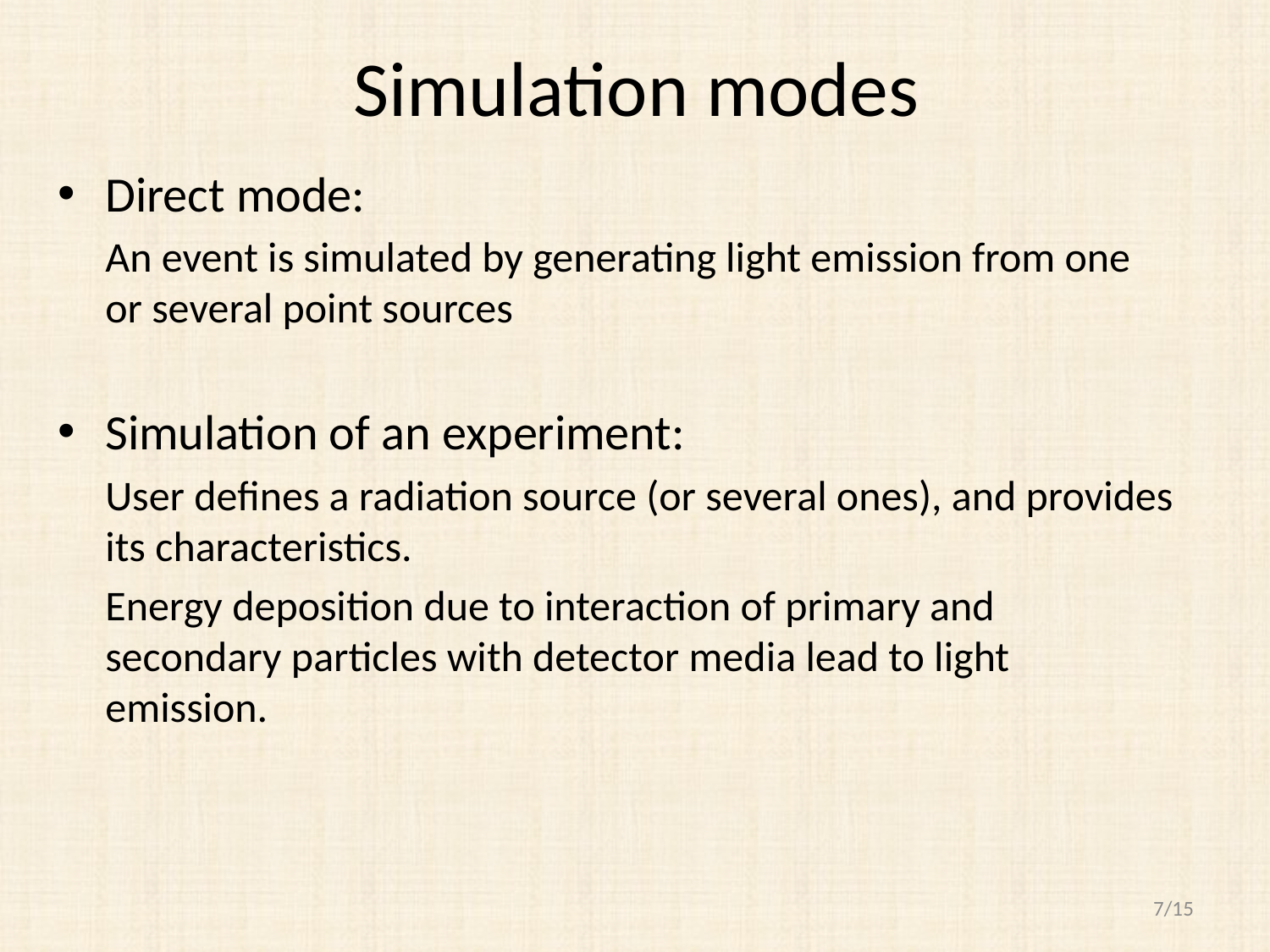

# Simulation modes
Direct mode:
	An event is simulated by generating light emission from one or several point sources

Simulation of an experiment:
	User defines a radiation source (or several ones), and provides its characteristics.
	Energy deposition due to interaction of primary and secondary particles with detector media lead to light emission.

7/15